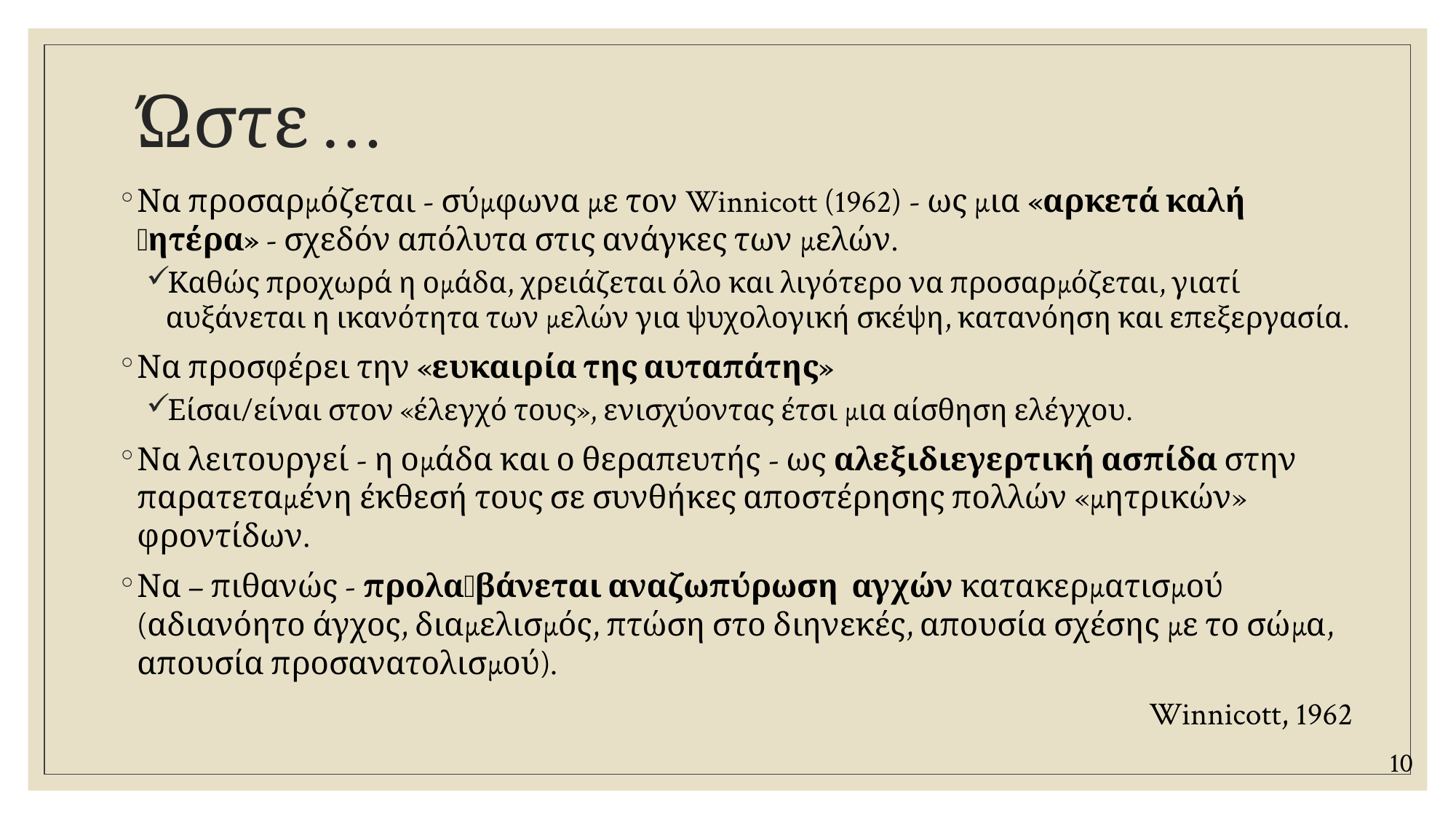

# Ώστε …
Να προσαρμόζεται - σύμφωνα με τον Winnicott (1962) - ως μια «αρκετά καλή μητέρα» - σχεδόν απόλυτα στις ανάγκες των μελών.
Καθώς προχωρά η ομάδα, χρειάζεται όλο και λιγότερο να προσαρμόζεται, γιατί αυξάνεται η ικανότητα των μελών για ψυχολογική σκέψη, κατανόηση και επεξεργασία.
Να προσφέρει την «ευκαιρία της αυταπάτης»
Είσαι/είναι στον «έλεγχό τους», ενισχύοντας έτσι μια αίσθηση ελέγχου.
Να λειτουργεί - η ομάδα και ο θεραπευτής - ως αλεξιδιεγερτική ασπίδα στην παρατεταμένη έκθεσή τους σε συνθήκες αποστέρησης πολλών «μητρικών» φροντίδων.
Να – πιθανώς - προλαμβάνεται αναζωπύρωση  αγχών κατακερματισμού (αδιανόητο άγχος, διαμελισμός, πτώση στο διηνεκές, απουσία σχέσης με το σώμα, απουσία προσανατολισμού).
Winnicott, 1962
10